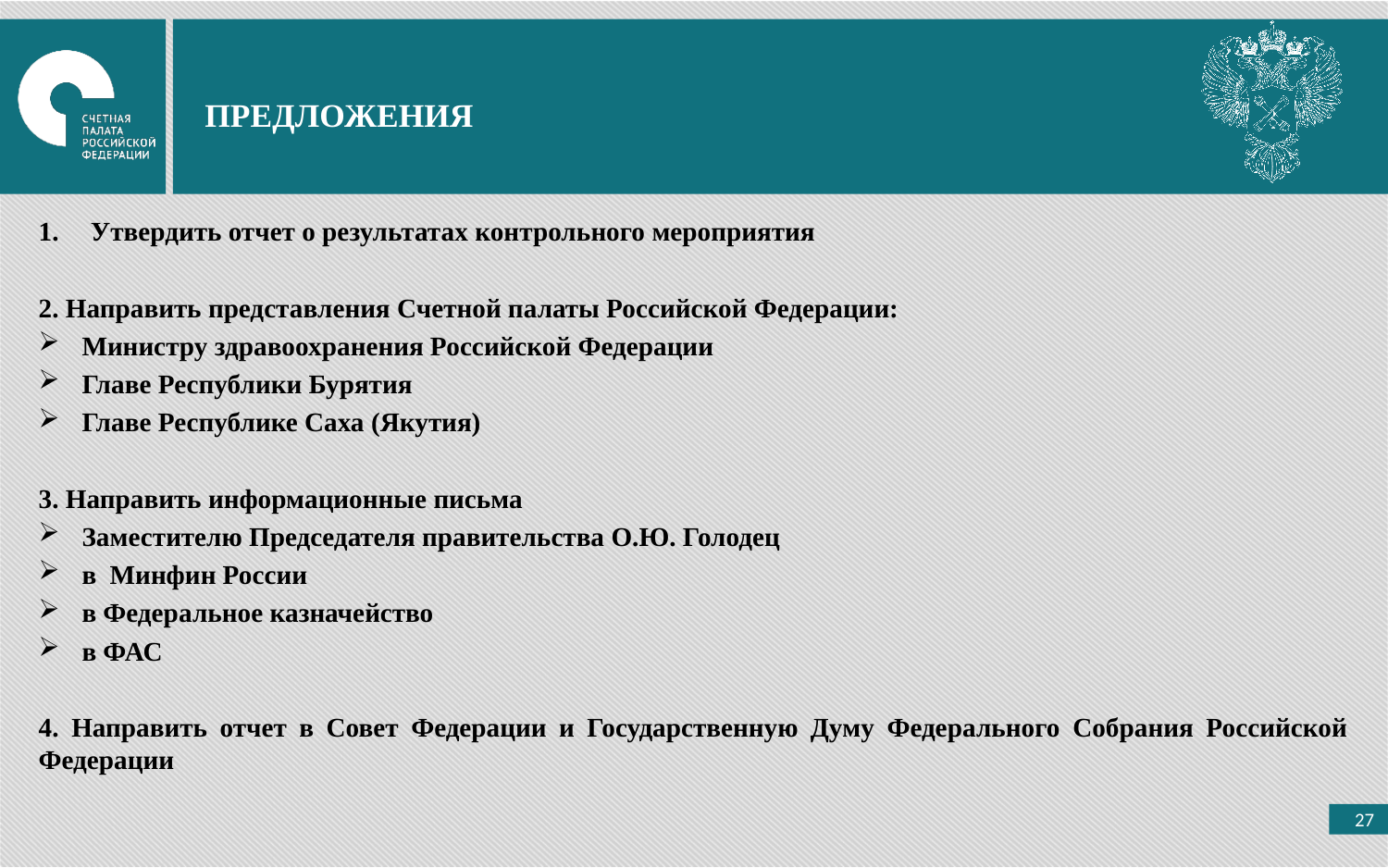

ПРЕДЛОЖЕНИЯ
Утвердить отчет о результатах контрольного мероприятия

2. Направить представления Счетной палаты Российской Федерации:
Министру здравоохранения Российской Федерации
Главе Республики Бурятия
Главе Республике Саха (Якутия)

3. Направить информационные письма
Заместителю Председателя правительства О.Ю. Голодец
в  Минфин России
в Федеральное казначейство
в ФАС

4. Направить отчет в Совет Федерации и Государственную Думу Федерального Собрания Российской Федерации